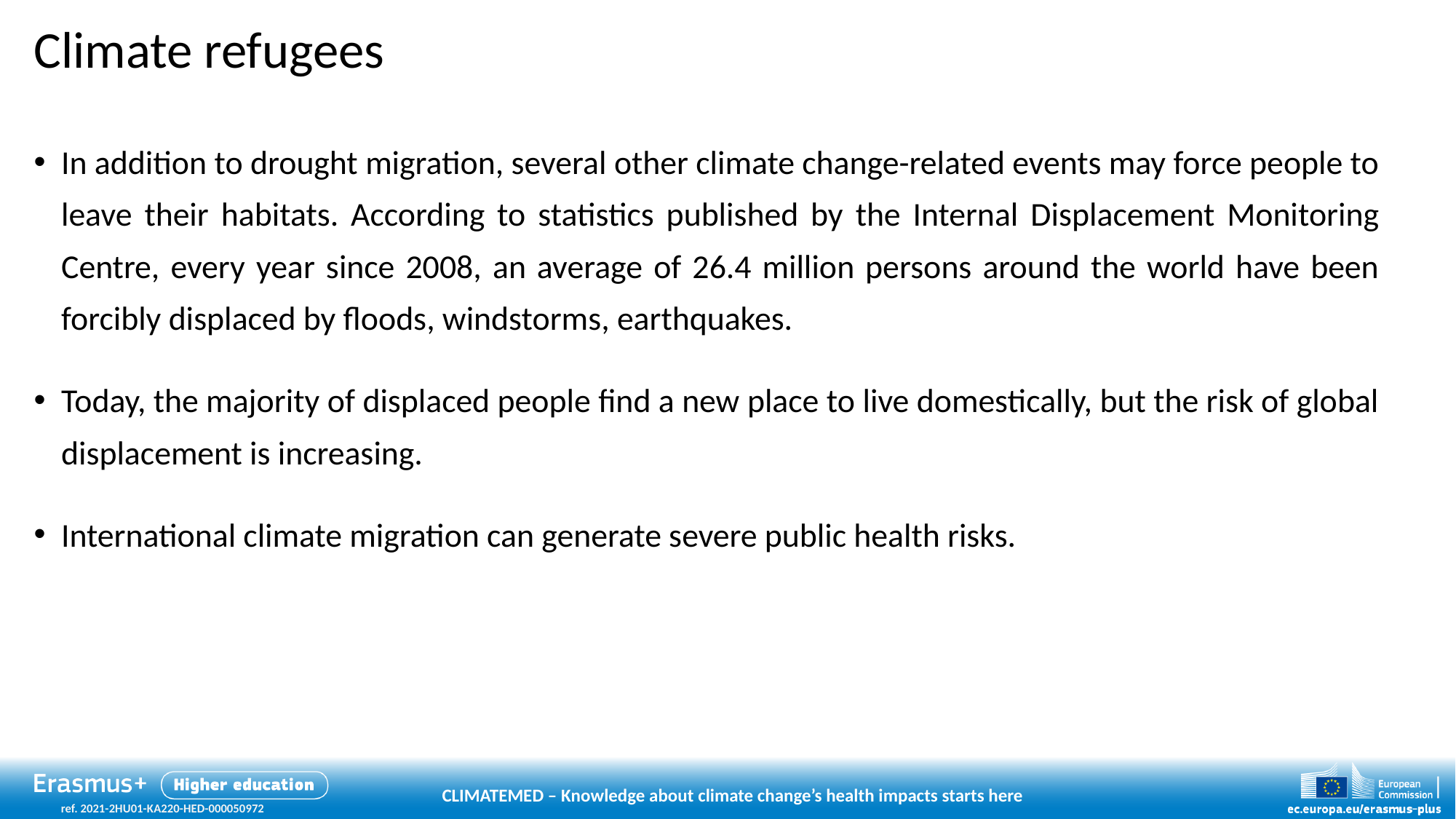

# Climate refugees
In addition to drought migration, several other climate change-related events may force people to leave their habitats. According to statistics published by the Internal Displacement Monitoring Centre, every year since 2008, an average of 26.4 million persons around the world have been forcibly displaced by floods, windstorms, earthquakes.
Today, the majority of displaced people find a new place to live domestically, but the risk of global displacement is increasing.
International climate migration can generate severe public health risks.